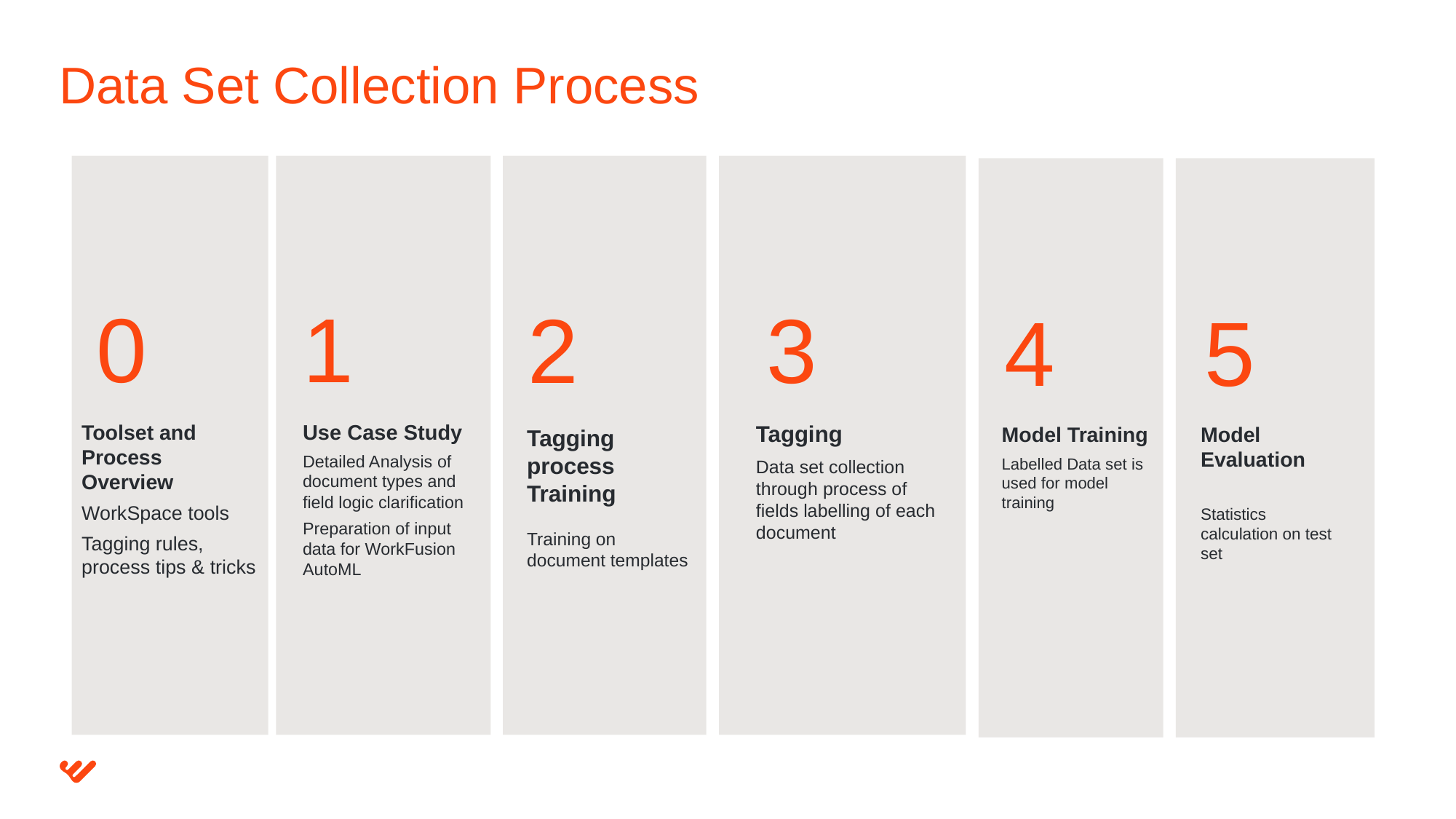

# Data Set Collection Process

2
Tagging process Training

Training on document templates

0
Toolset and Process Overview
WorkSpace tools
Tagging rules, process tips & tricks

1
Use Case Study
Detailed Analysis of document types and field logic clarification
Preparation of input data for WorkFusion AutoML

3
Tagging
Data set collection through process of fields labelling of each document

5
Model Evaluation

Statistics calculation on test set

4
Model Training
Labelled Data set is used for model training